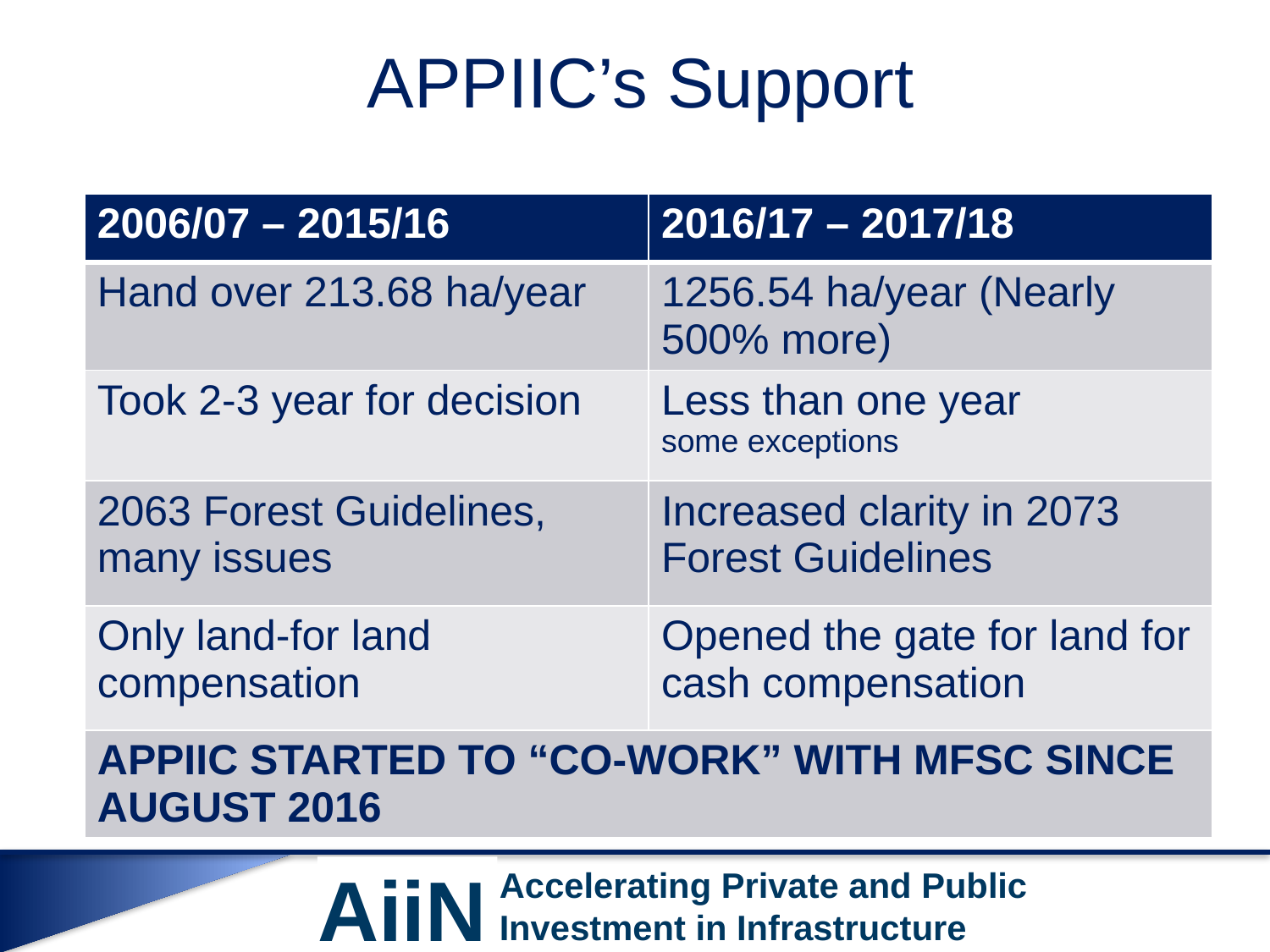

# APPIIC’s Support
| 2006/07 – 2015/16 | 2016/17 – 2017/18 |
| --- | --- |
| Hand over 213.68 ha/year | 1256.54 ha/year (Nearly 500% more) |
| Took 2-3 year for decision | Less than one year some exceptions |
| 2063 Forest Guidelines, many issues | Increased clarity in 2073 Forest Guidelines |
| Only land-for land compensation | Opened the gate for land for cash compensation |
| APPIIC STARTED TO “CO-WORK” WITH MFSC SINCE AUGUST 2016 |  |